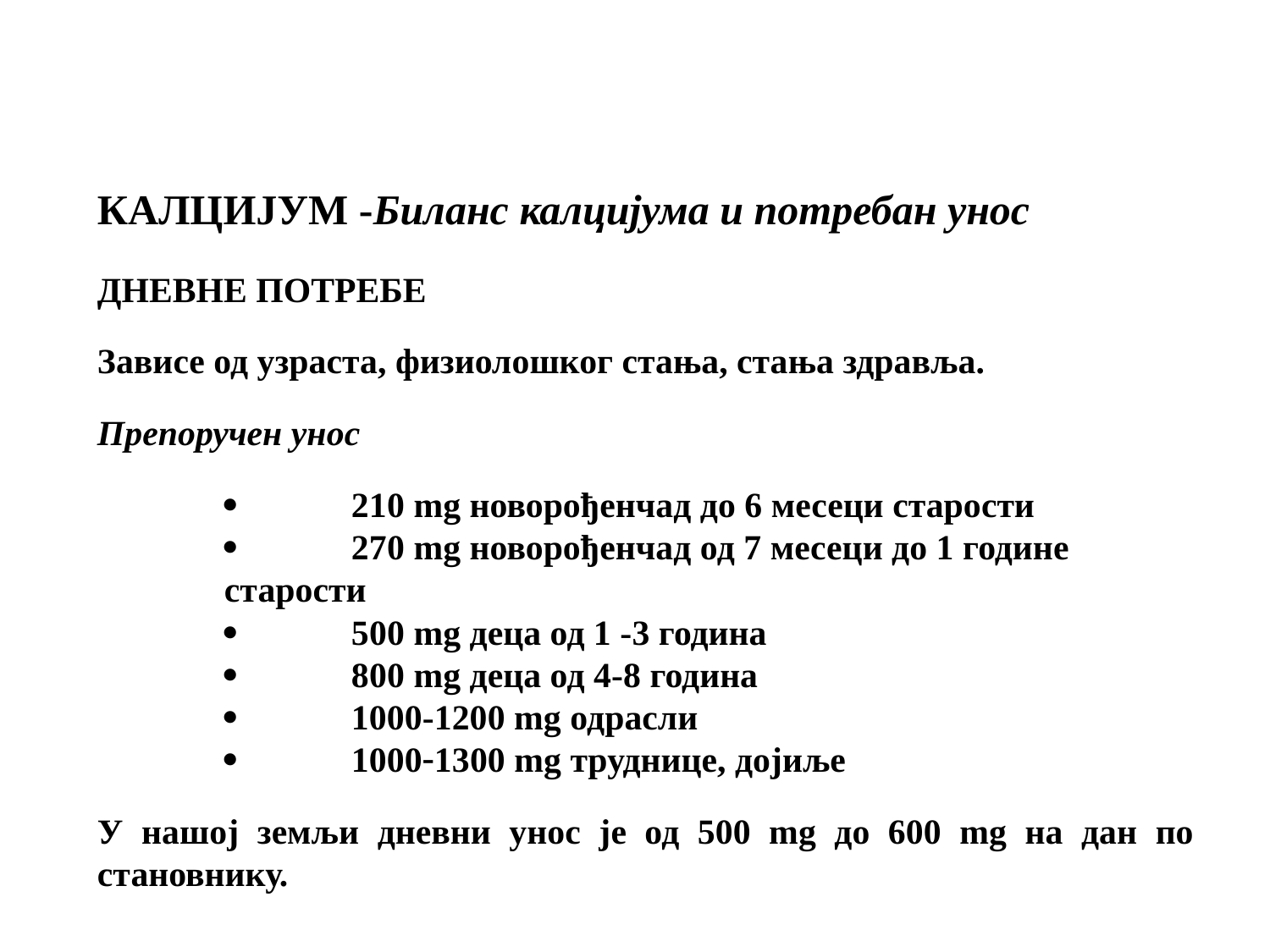

КАЛЦИЈУМ -Биланс калцијума и потребан унос

ДНЕВНЕ ПОТРЕБЕ

Зависе од узраста, физиолошког стања, стања здравља.

Препоручен унос

•	210 mg новорођенчад до 6 месеци старости
•	270 mg новорођенчад од 7 месеци до 1 године старости
•	500 mg деца од 1 -3 година
•	800 mg деца од 4-8 година
•	1000-1200 mg одрасли
•	1000−1300 mg труднице, дојиље

У нашој земљи дневни унос је од 500 mg до 600 mg на дан по становнику.